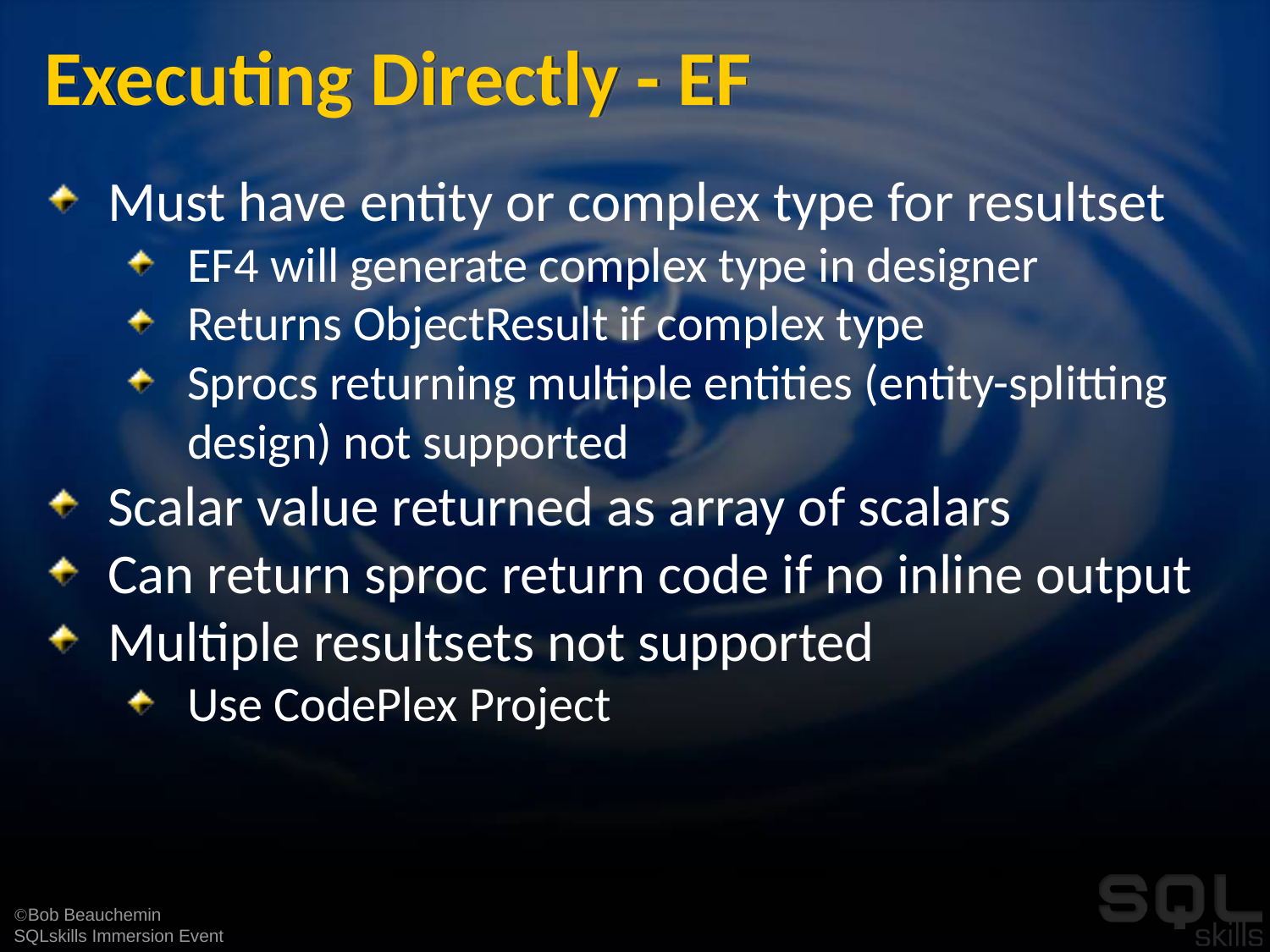

# Executing Directly - EF
Must have entity or complex type for resultset
EF4 will generate complex type in designer
Returns ObjectResult if complex type
Sprocs returning multiple entities (entity-splitting design) not supported
Scalar value returned as array of scalars
Can return sproc return code if no inline output
Multiple resultsets not supported
Use CodePlex Project